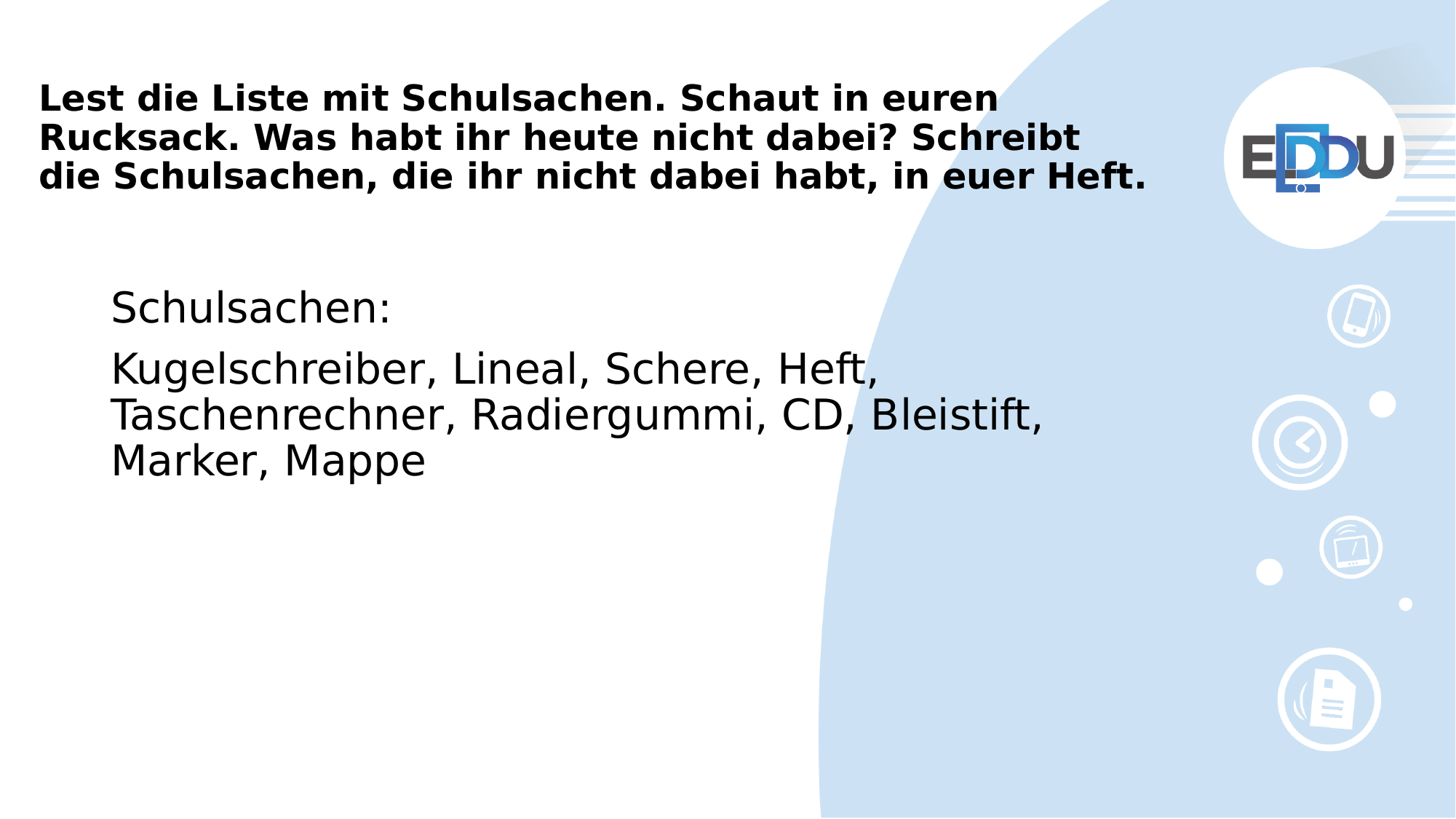

# Lest die Liste mit Schulsachen. Schaut in euren Rucksack. Was habt ihr heute nicht dabei? Schreibt die Schulsachen, die ihr nicht dabei habt, in euer Heft.
Schulsachen:
Kugelschreiber, Lineal, Schere, Heft, Taschenrechner, Radiergummi, CD, Bleistift, Marker, Mappe